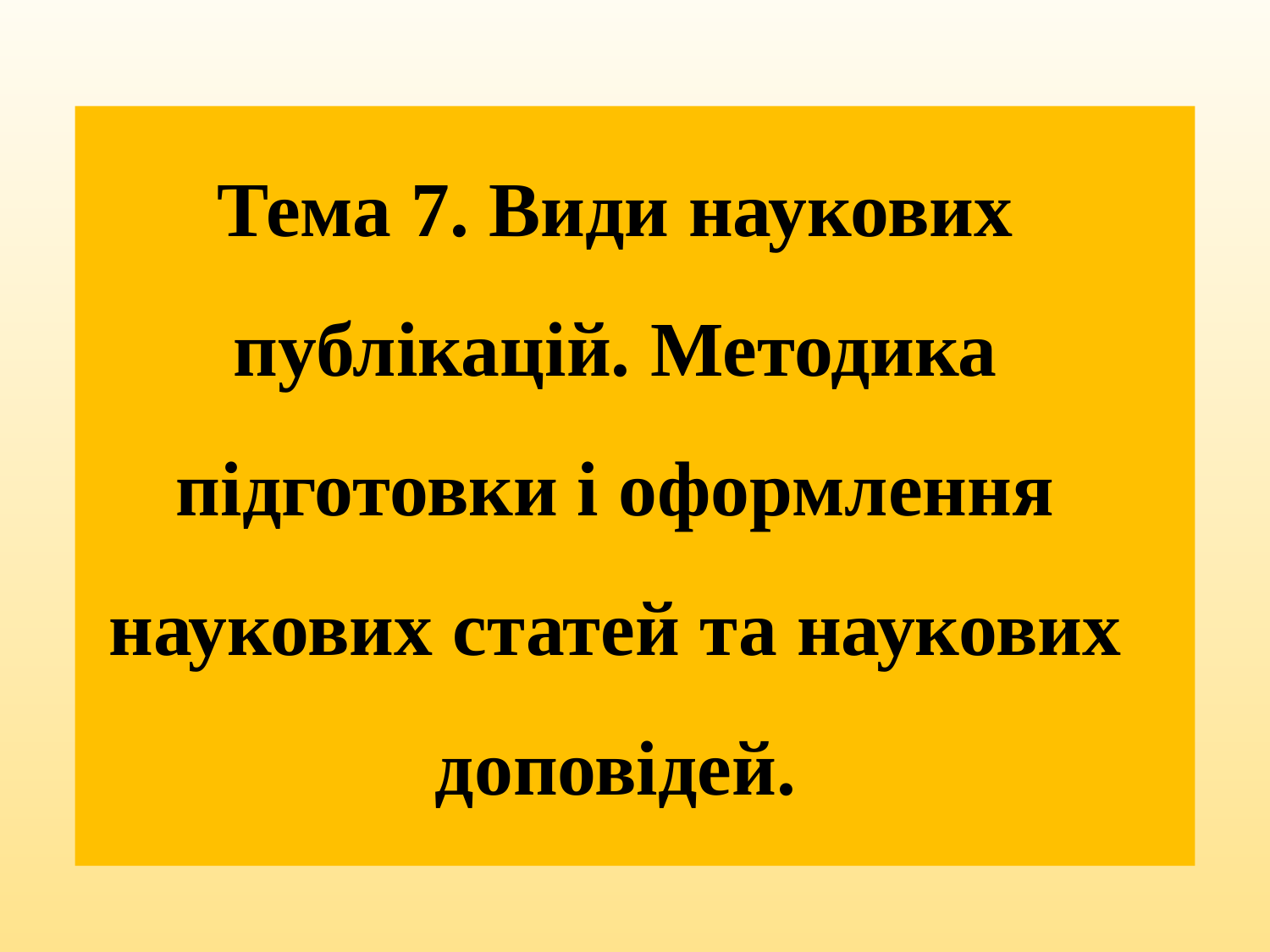

Тема 7. Види наукових публікацій. Методика підготовки і оформлення наукових статей та наукових доповідей.